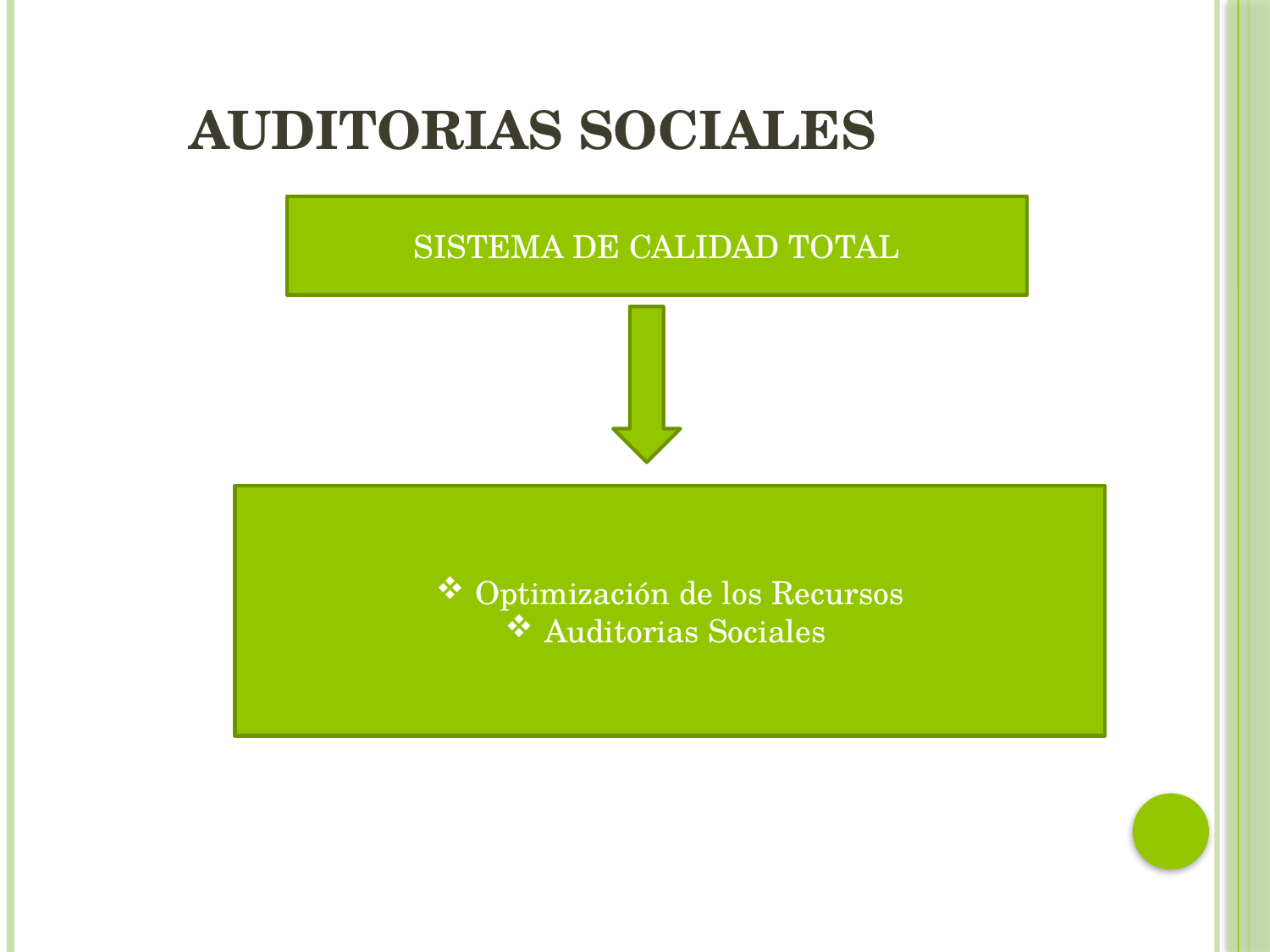

# Auditorias Sociales
SISTEMA DE CALIDAD TOTAL

Optimización de los Recursos
Auditorias Sociales